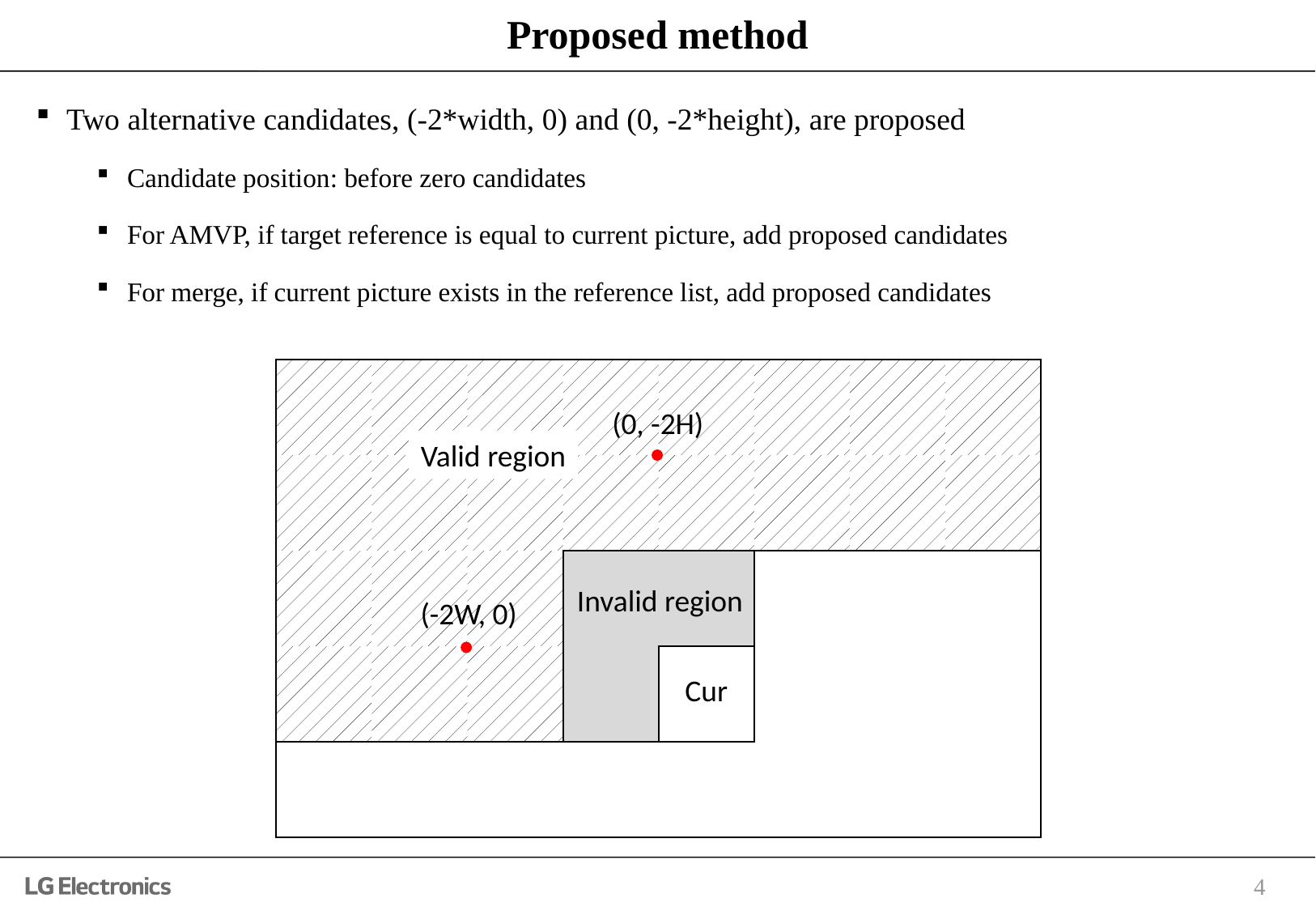

# Proposed method
Two alternative candidates, (-2*width, 0) and (0, -2*height), are proposed
Candidate position: before zero candidates
For AMVP, if target reference is equal to current picture, add proposed candidates
For merge, if current picture exists in the reference list, add proposed candidates

|  |  |  |  |  |  |  |  |
| --- | --- | --- | --- | --- | --- | --- | --- |
|  |  |  |  |  |  |  |  |
|  |  |  |  |  |  |  |  |
|  |  |  |  | Cur |  |  |  |
|  |  |  |  |  |  |  |  |
(0, -2H)
Valid region

Invalid region
(-2W, 0)

4